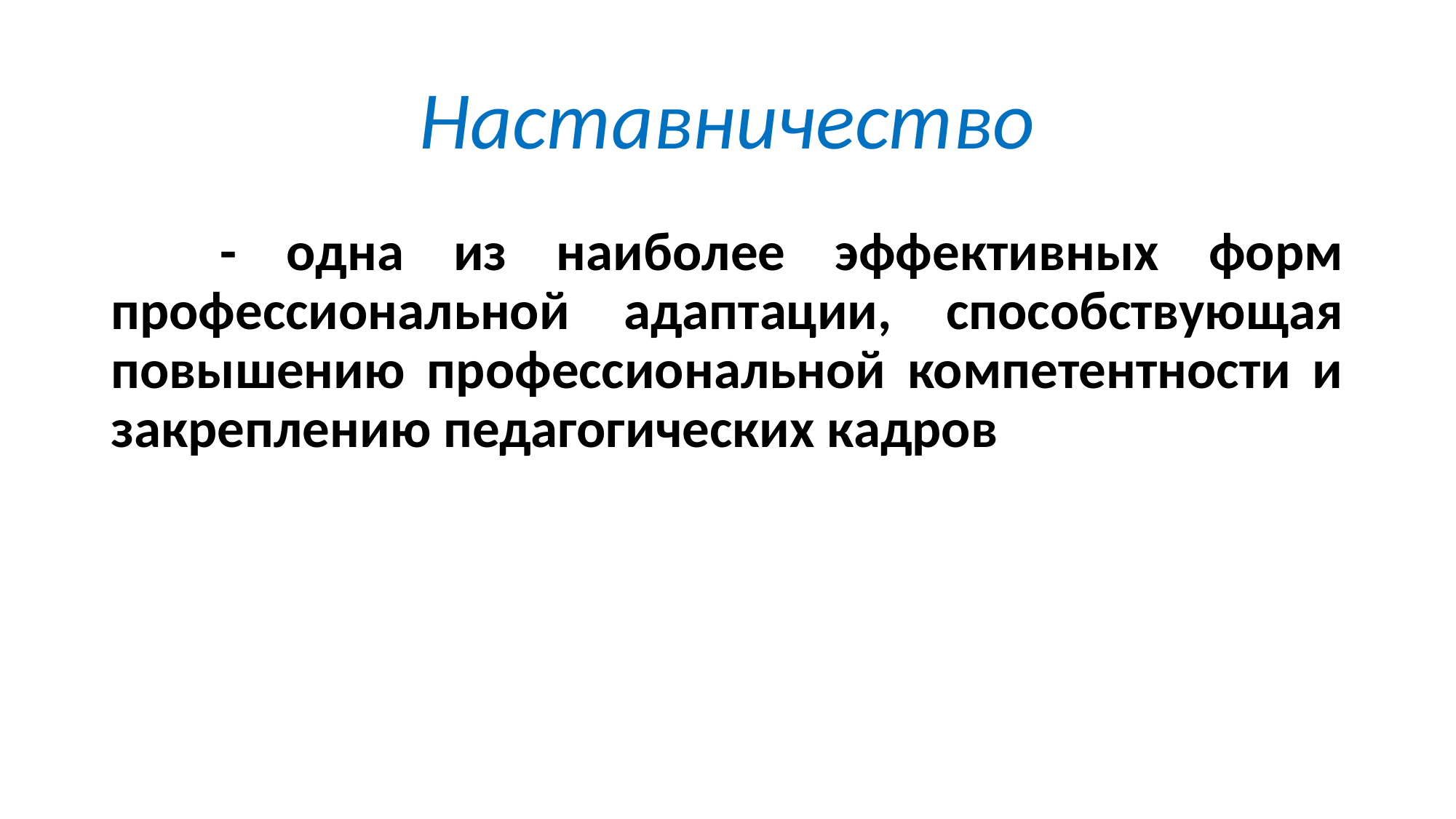

# Наставничество
	- одна из наиболее эффективных форм профессиональной адаптации, способствующая повышению профессиональной компетентности и закреплению педагогических кадров